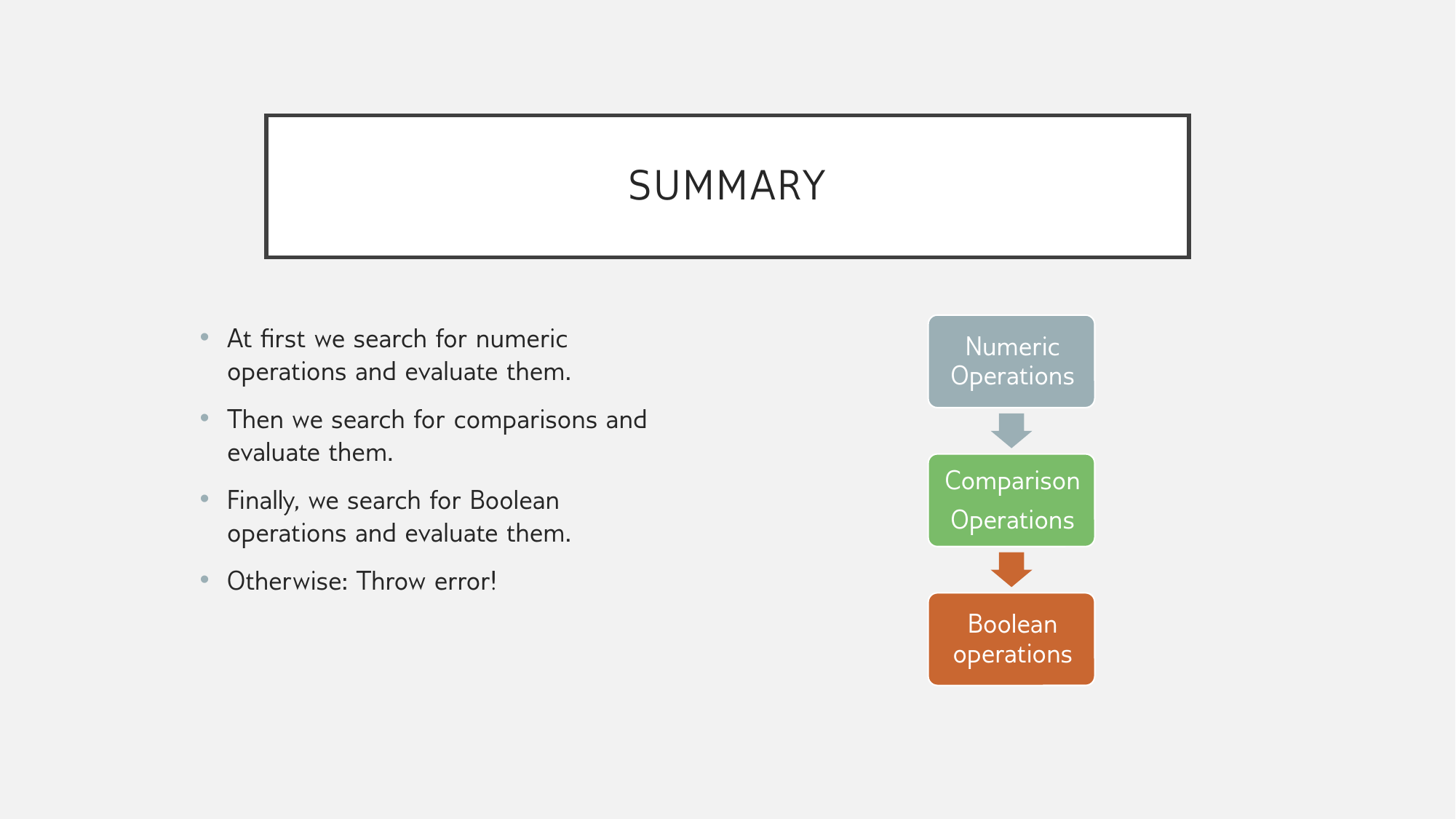

# SUMMARY
At first we search for numeric operations and evaluate them.
Then we search for comparisons and evaluate them.
Finally, we search for Boolean operations and evaluate them.
Otherwise: Throw error!
Numeric Operations

Comparison
Operations

Boolean operations